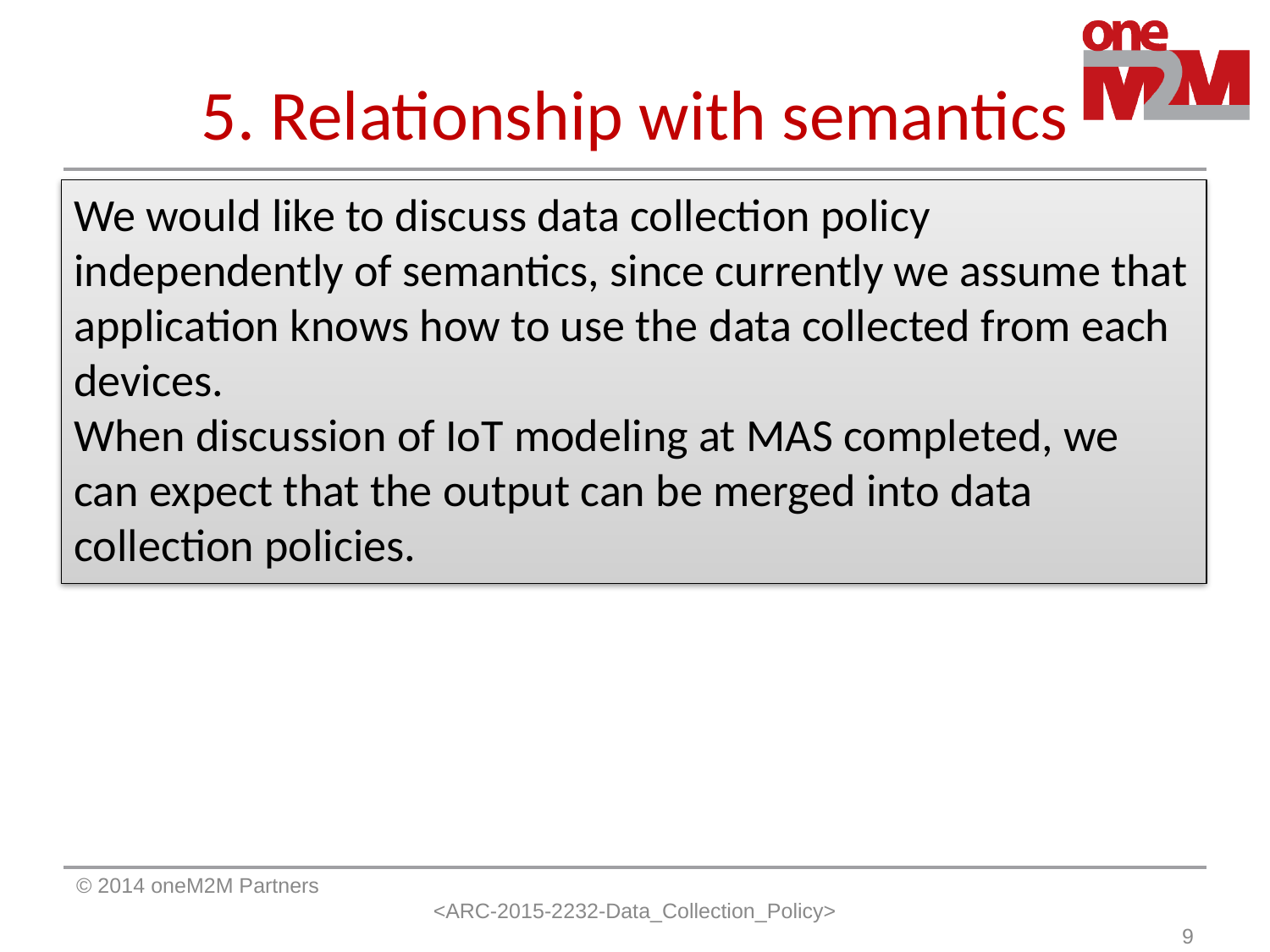

# 5. Relationship with semantics

We would like to discuss data collection policy independently of semantics, since currently we assume that application knows how to use the data collected from each devices.
When discussion of IoT modeling at MAS completed, we can expect that the output can be merged into data collection policies.

© 2014 oneM2M Partners
<ARC-2015-2232-Data_Collection_Policy>
9